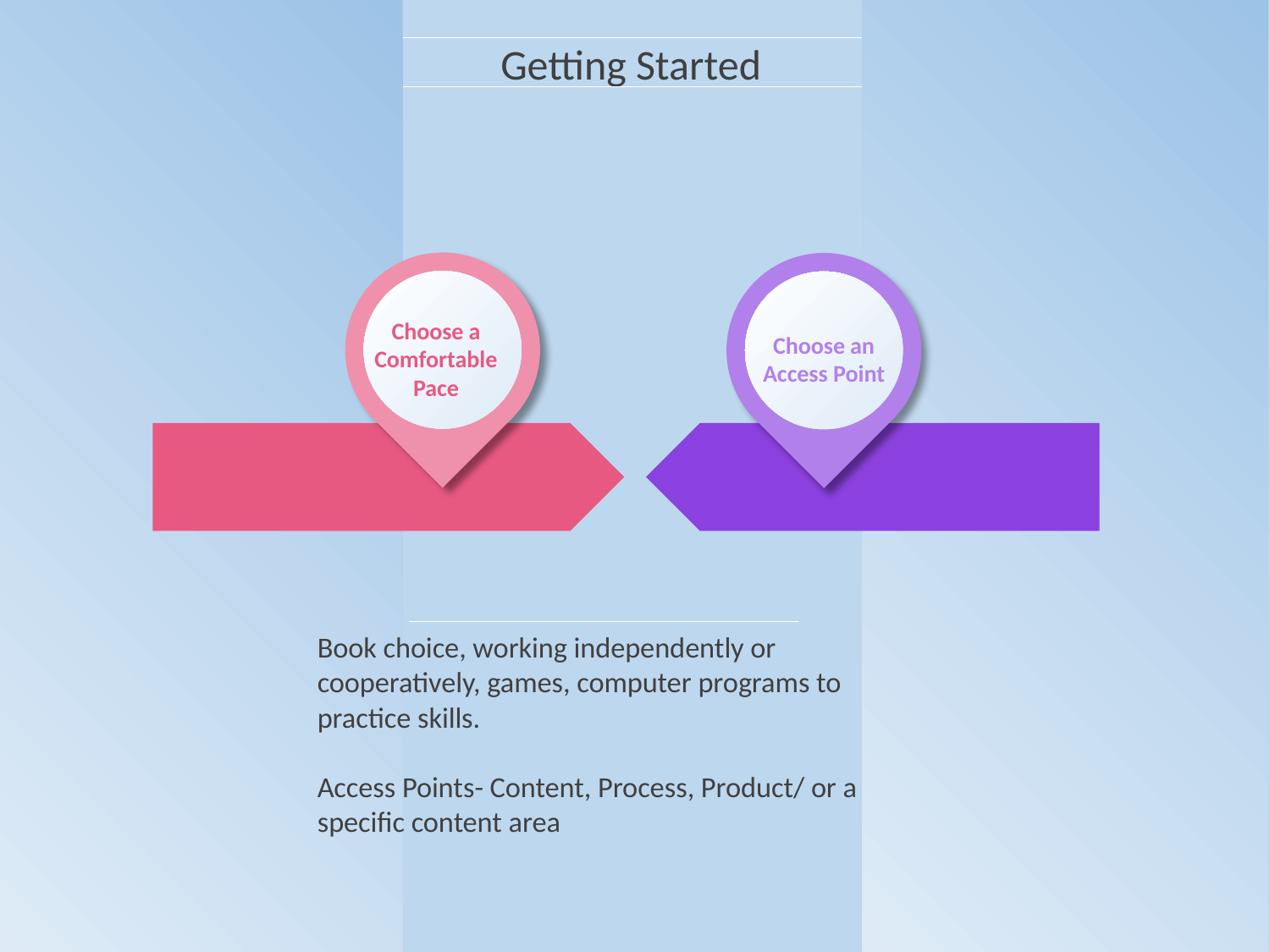

Getting Started

Choose a Comfortable
Pace

Choose an Access Point

Book choice, working independently or cooperatively, games, computer programs to practice skills.

Access Points- Content, Process, Product/ or a specific content area